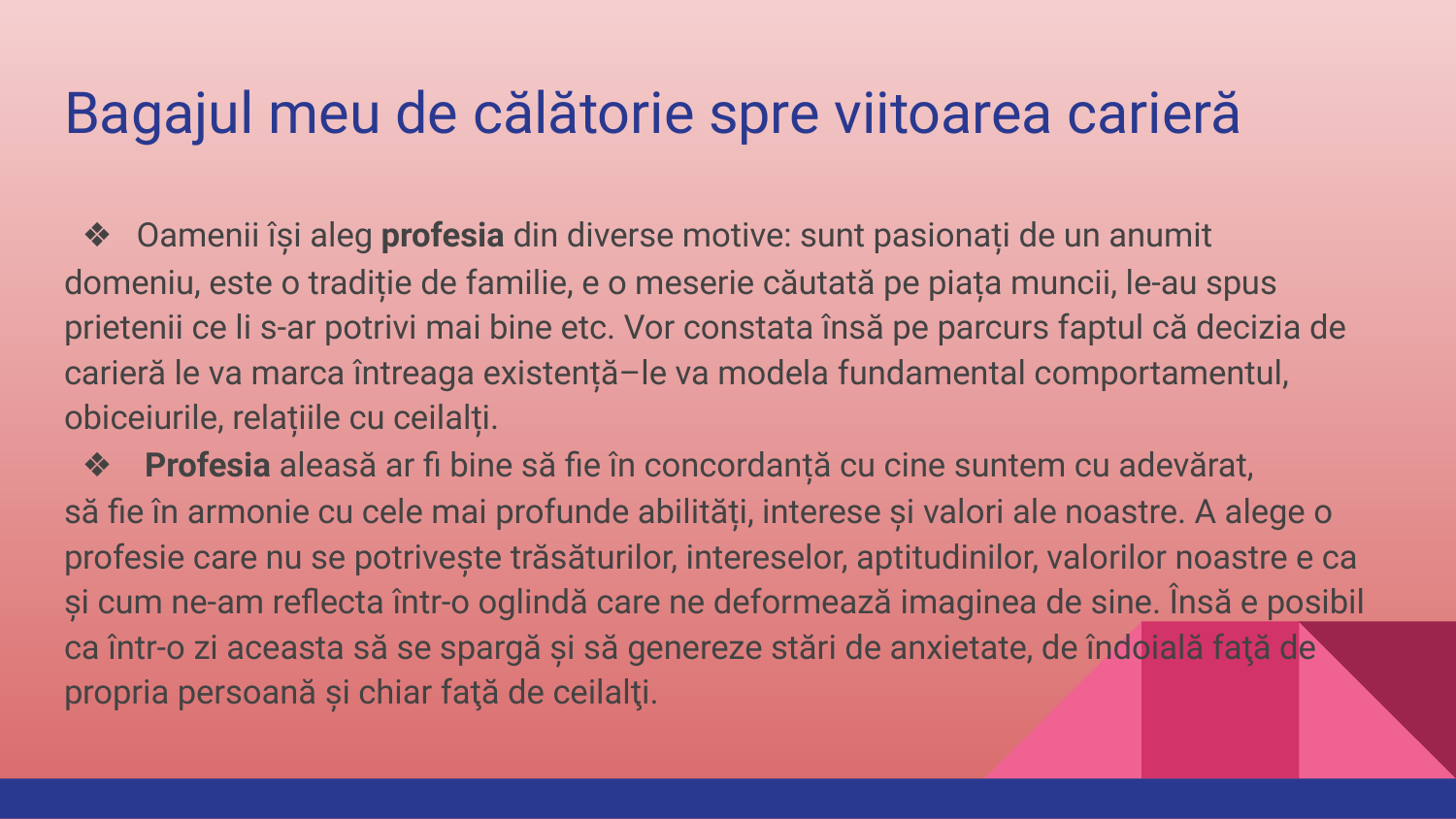

# Bagajul meu de călătorie spre viitoarea carieră
Oamenii își aleg profesia din diverse motive: sunt pasionați de un anumit
domeniu, este o tradiție de familie, e o meserie căutată pe piața muncii, le-au spus prietenii ce li s-ar potrivi mai bine etc. Vor constata însă pe parcurs faptul că decizia de carieră le va marca întreaga existență–le va modela fundamental comportamentul, obiceiurile, relațiile cu ceilalți.
 Profesia aleasă ar fi bine să fie în concordanță cu cine suntem cu adevărat,
să fie în armonie cu cele mai profunde abilități, interese și valori ale noastre. A alege o profesie care nu se potriveşte trăsăturilor, intereselor, aptitudinilor, valorilor noastre e ca şi cum ne-am reflecta într-o oglindă care ne deformează imaginea de sine. Însă e posibil ca într-o zi aceasta să se spargă şi să genereze stări de anxietate, de îndoială faţă de propria persoană şi chiar faţă de ceilalţi.